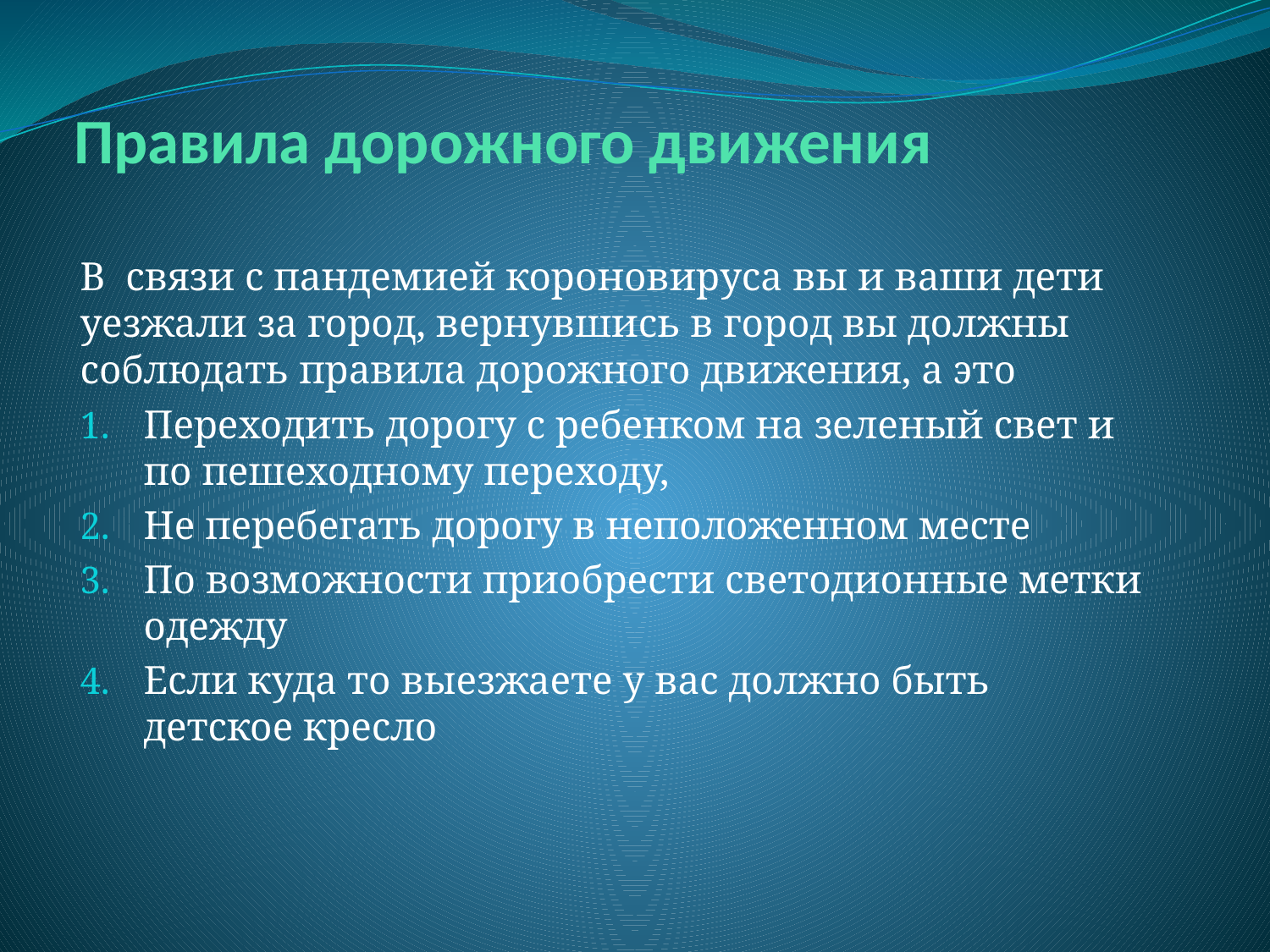

# Правила дорожного движения
В  связи с пандемией короновируса вы и ваши дети уезжали за город, вернувшись в город вы должны соблюдать правила дорожного движения, а это
Переходить дорогу с ребенком на зеленый свет и по пешеходному переходу,
Не перебегать дорогу в неположенном месте
По возможности приобрести светодионные метки одежду
Если куда то выезжаете у вас должно быть детское кресло